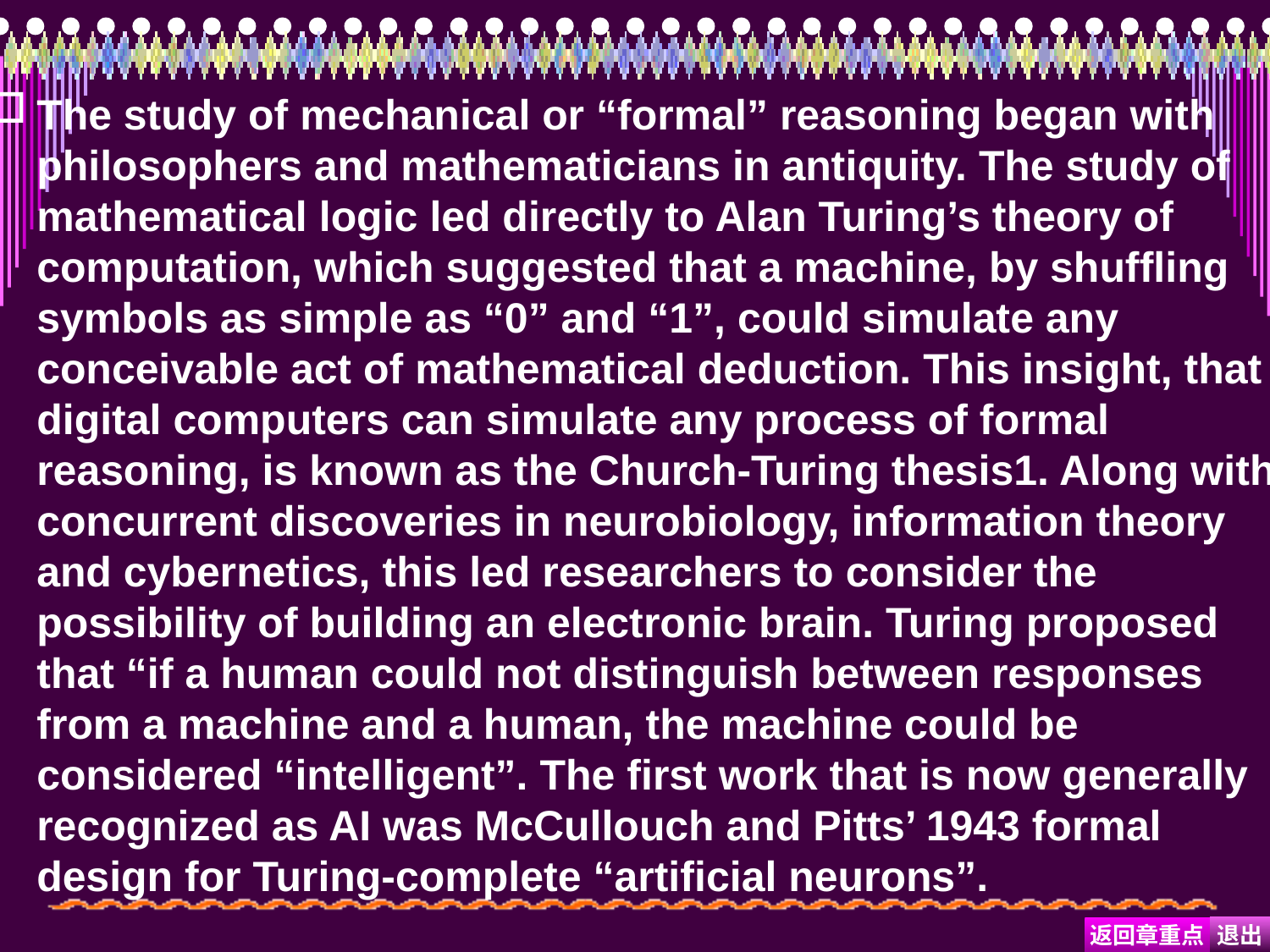

#
The study of mechanical or “formal” reasoning began with philosophers and mathematicians in antiquity. The study of mathematical logic led directly to Alan Turing’s theory of computation, which suggested that a machine, by shuffling symbols as simple as “0” and “1”, could simulate any conceivable act of mathematical deduction. This insight, that digital computers can simulate any process of formal reasoning, is known as the Church-Turing thesis1. Along with concurrent discoveries in neurobiology, information theory and cybernetics, this led researchers to consider the possibility of building an electronic brain. Turing proposed that “if a human could not distinguish between responses from a machine and a human, the machine could be considered “intelligent”. The first work that is now generally recognized as AI was McCullouch and Pitts’ 1943 formal design for Turing-complete “artificial neurons”.